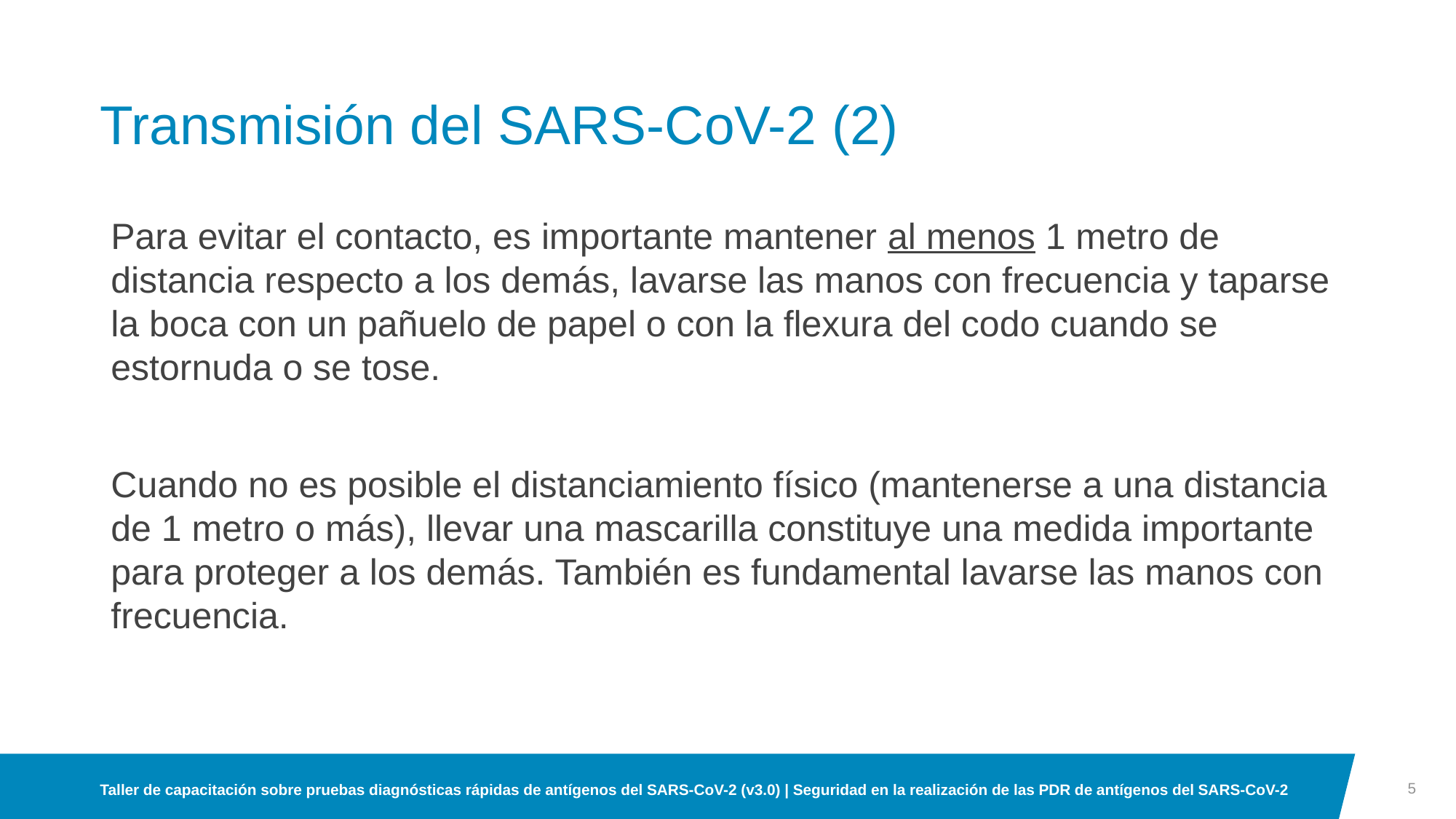

# Transmisión del SARS-CoV-2 (2)
Para evitar el contacto, es importante mantener al menos 1 metro de distancia respecto a los demás, lavarse las manos con frecuencia y taparse la boca con un pañuelo de papel o con la flexura del codo cuando se estornuda o se tose.

Cuando no es posible el distanciamiento físico (mantenerse a una distancia de 1 metro o más), llevar una mascarilla constituye una medida importante para proteger a los demás. También es fundamental lavarse las manos con frecuencia.

5
Taller de capacitación sobre pruebas diagnósticas rápidas de antígenos del SARS-CoV-2 (v3.0) | Seguridad en la realización de las PDR de antígenos del SARS-CoV-2